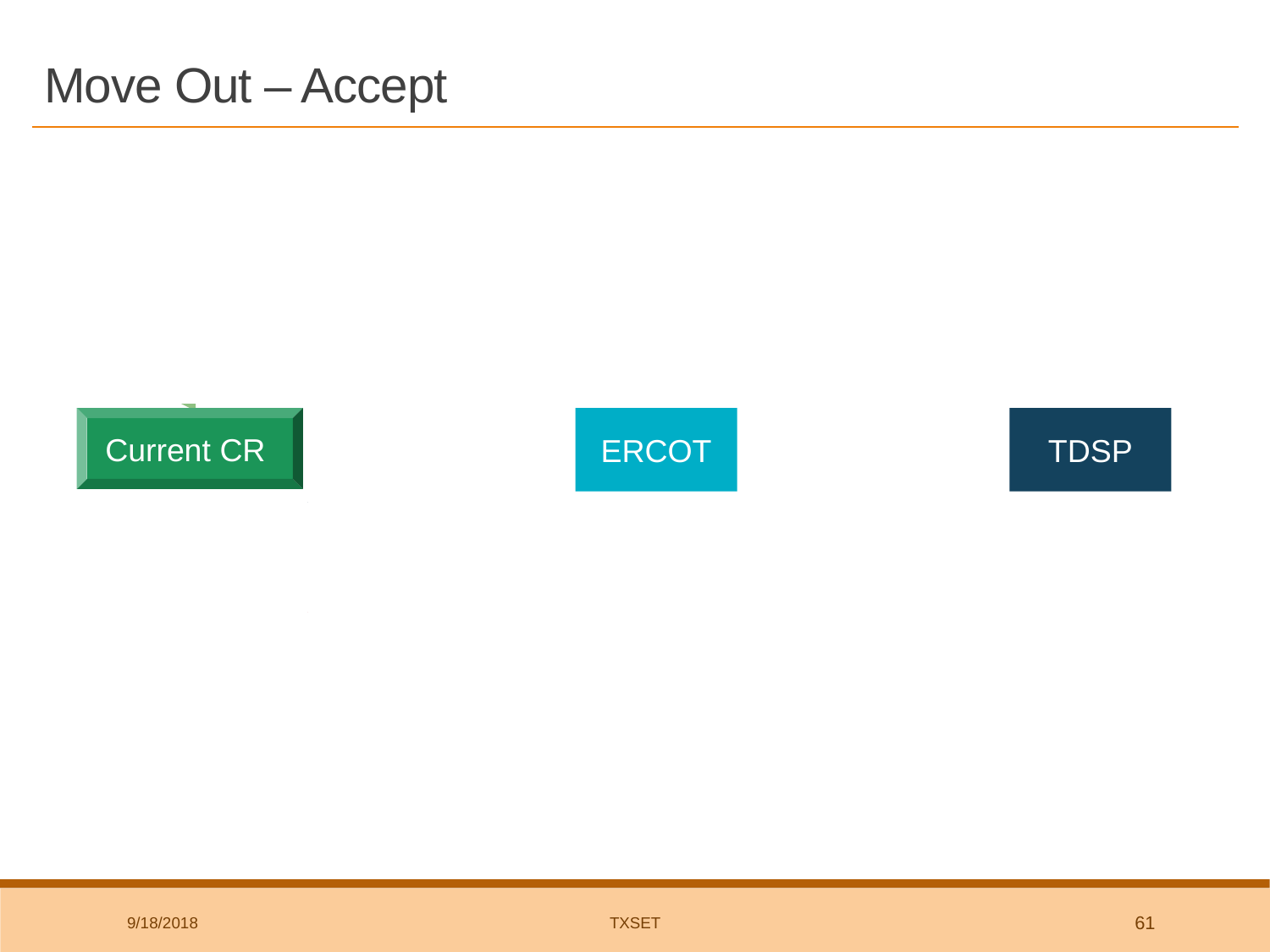

# Move Out – Accept

810_02
7
814_24
1
814_24
2

Current CR
ERCOT
TDSP
814_25
4
814_25
3
867_03F
6
867_03F
5
9/18/2018
TxSET
61